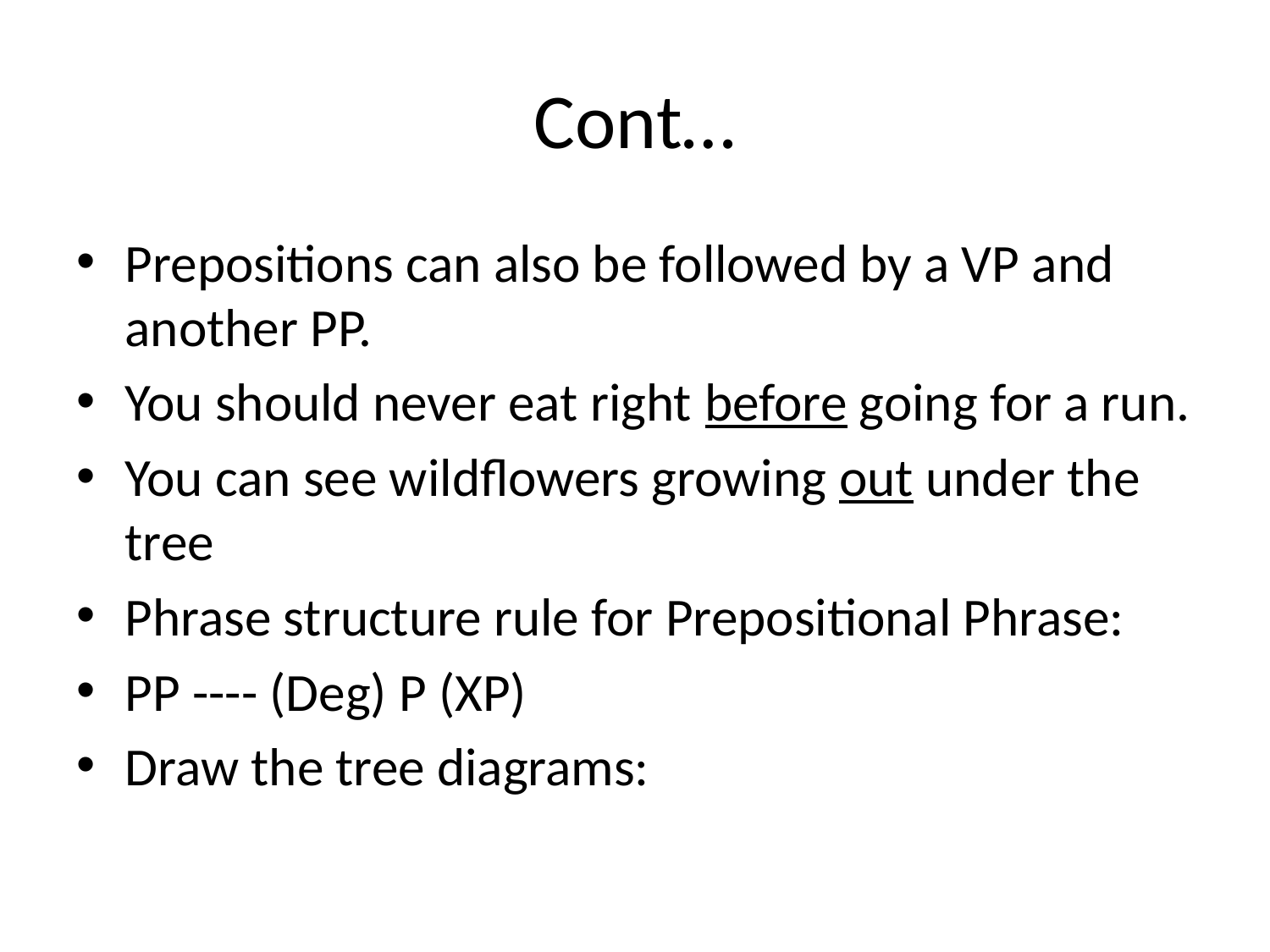

# Cont…
Prepositions can also be followed by a VP and another PP.
You should never eat right before going for a run.
You can see wildflowers growing out under the tree
Phrase structure rule for Prepositional Phrase:
PP ---- (Deg) P (XP)
Draw the tree diagrams: